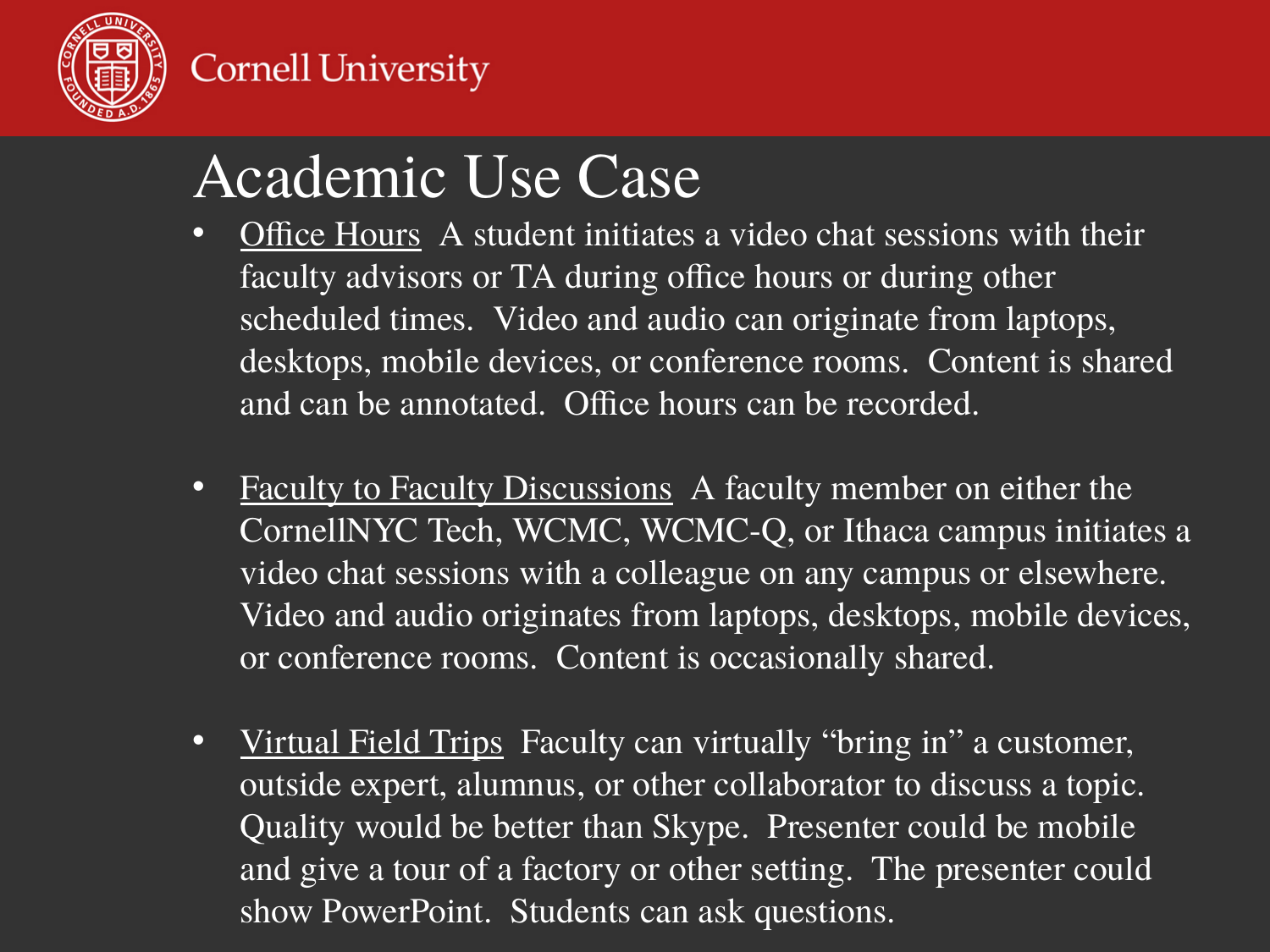

Academic Use Case
Office Hours  A student initiates a video chat sessions with their faculty advisors or TA during office hours or during other scheduled times.  Video and audio can originate from laptops, desktops, mobile devices, or conference rooms.  Content is shared and can be annotated.  Office hours can be recorded.

Faculty to Faculty Discussions  A faculty member on either the CornellNYC Tech, WCMC, WCMC-Q, or Ithaca campus initiates a video chat sessions with a colleague on any campus or elsewhere.  Video and audio originates from laptops, desktops, mobile devices, or conference rooms.  Content is occasionally shared.

Virtual Field Trips  Faculty can virtually “bring in” a customer, outside expert, alumnus, or other collaborator to discuss a topic.  Quality would be better than Skype.  Presenter could be mobile and give a tour of a factory or other setting.  The presenter could show PowerPoint.  Students can ask questions.